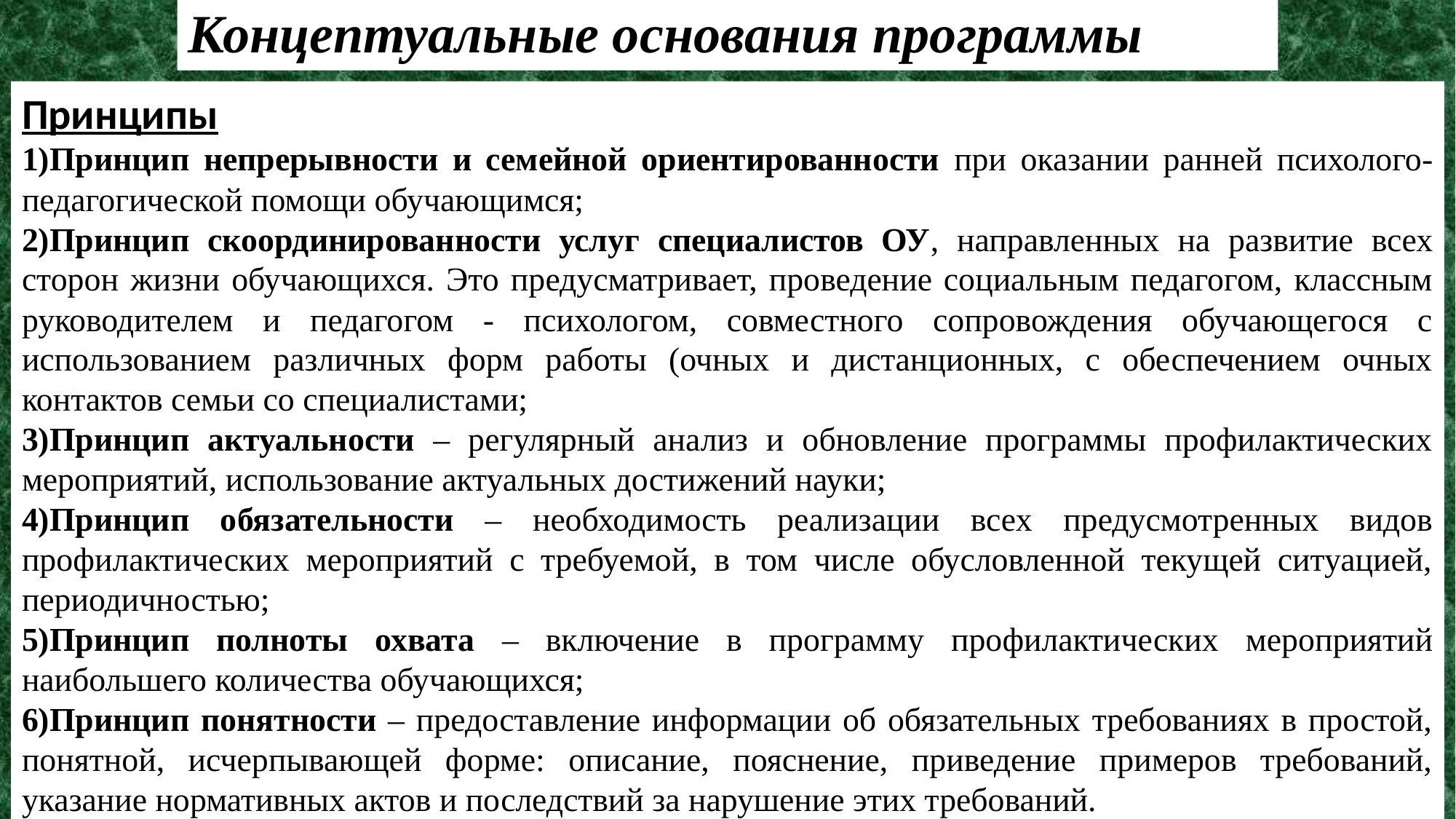

# Концептуальные основания программы
Принципы
Принцип непрерывности и семейной ориентированности при оказании ранней психолого-педагогической помощи обучающимся;
Принцип скоординированности услуг специалистов ОУ, направленных на развитие всех сторон жизни обучающихся. Это предусматривает, проведение социальным педагогом, классным руководителем и педагогом - психологом, совместного сопровождения обучающегося с использованием различных форм работы (очных и дистанционных, с обеспечением очных контактов семьи со специалистами;
Принцип актуальности – регулярный анализ и обновление программы профилактических мероприятий, использование актуальных достижений науки;
Принцип обязательности – необходимость реализации всех предусмотренных видов профилактических мероприятий с требуемой, в том числе обусловленной текущей ситуацией, периодичностью;
Принцип полноты охвата – включение в программу профилактических мероприятий наибольшего количества обучающихся;
Принцип понятности – предоставление информации об обязательных требованиях в простой, понятной, исчерпывающей форме: описание, пояснение, приведение примеров требований, указание нормативных актов и последствий за нарушение этих требований.